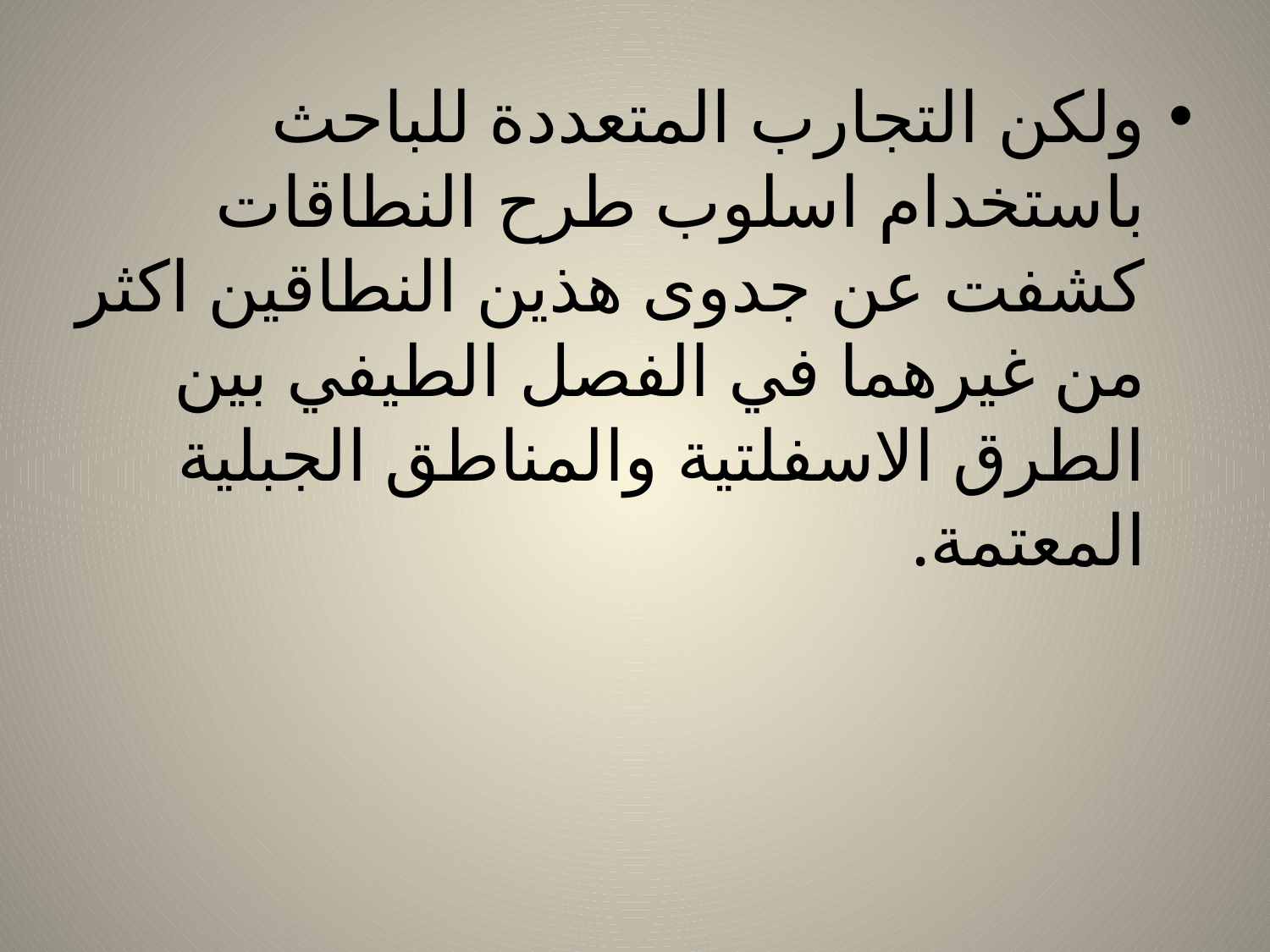

ولكن التجارب المتعددة للباحث باستخدام اسلوب طرح النطاقات كشفت عن جدوى هذين النطاقين اكثر من غيرهما في الفصل الطيفي بين الطرق الاسفلتية والمناطق الجبلية المعتمة.